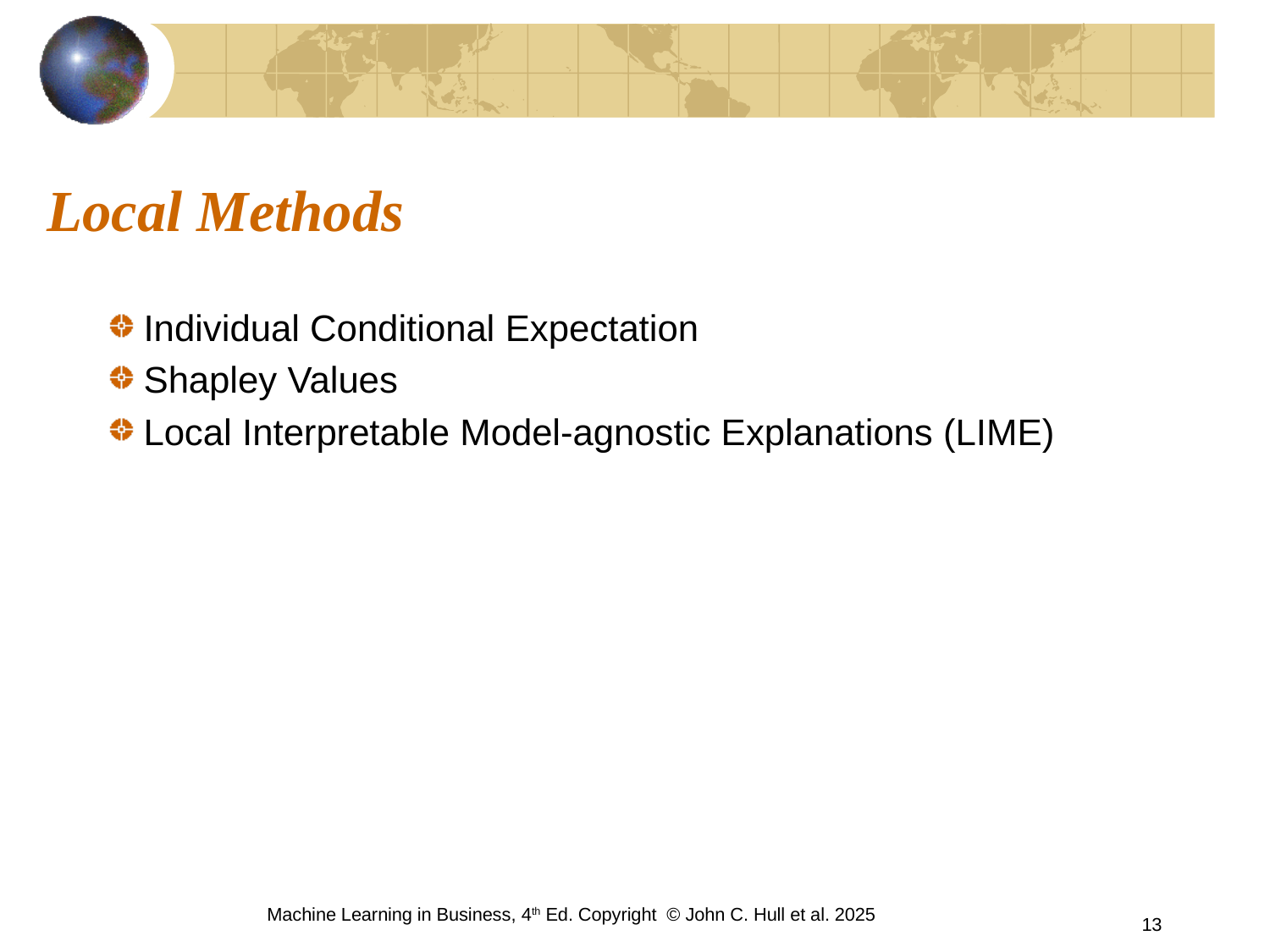

# Local Methods
Individual Conditional Expectation
Shapley Values
Local Interpretable Model-agnostic Explanations (LIME)
Machine Learning in Business, 4th Ed. Copyright  © John C. Hull et al. 2025
13